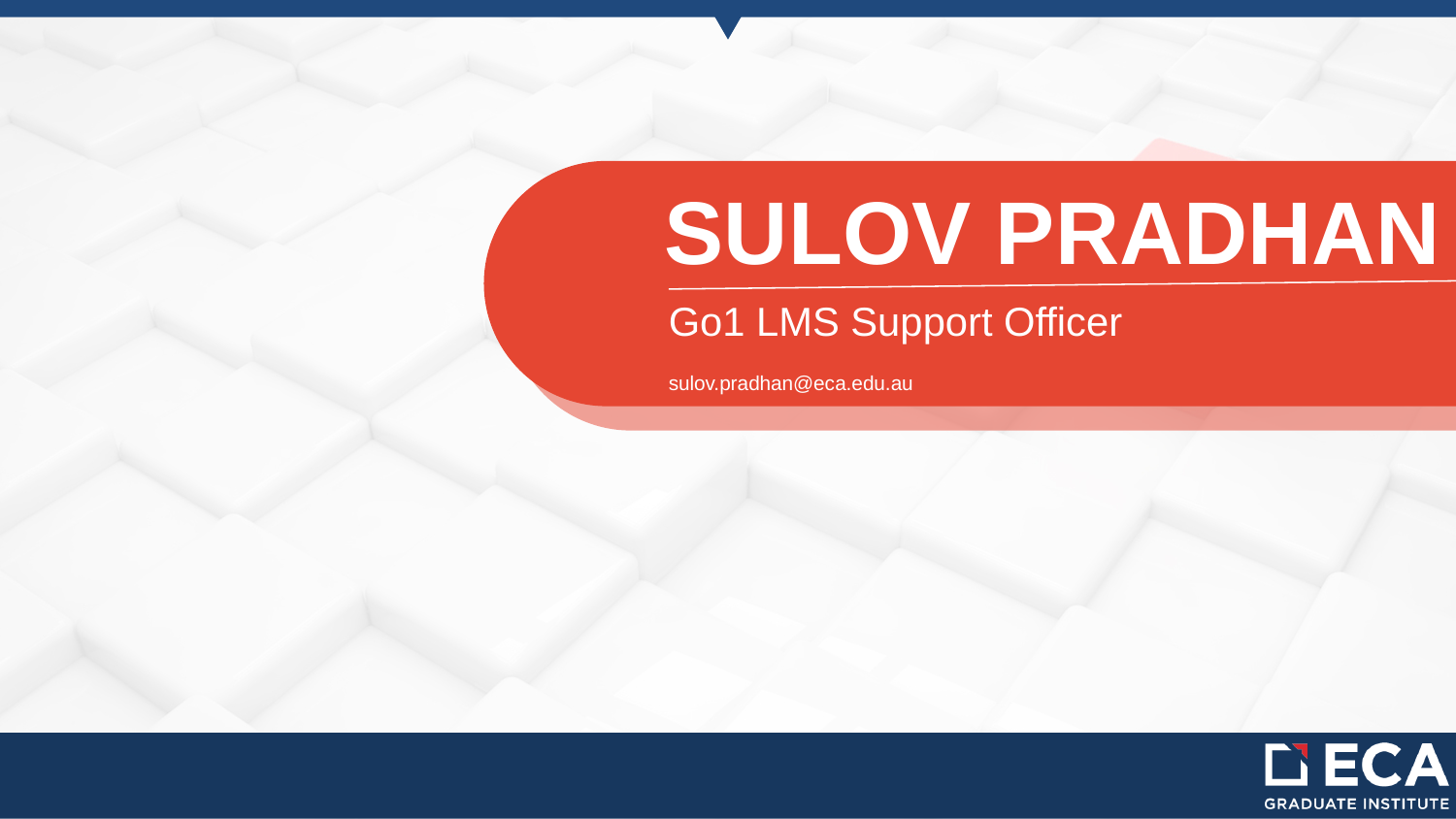

SULOV PRADHAN
Go1 LMS Support Officer
sulov.pradhan@eca.edu.au